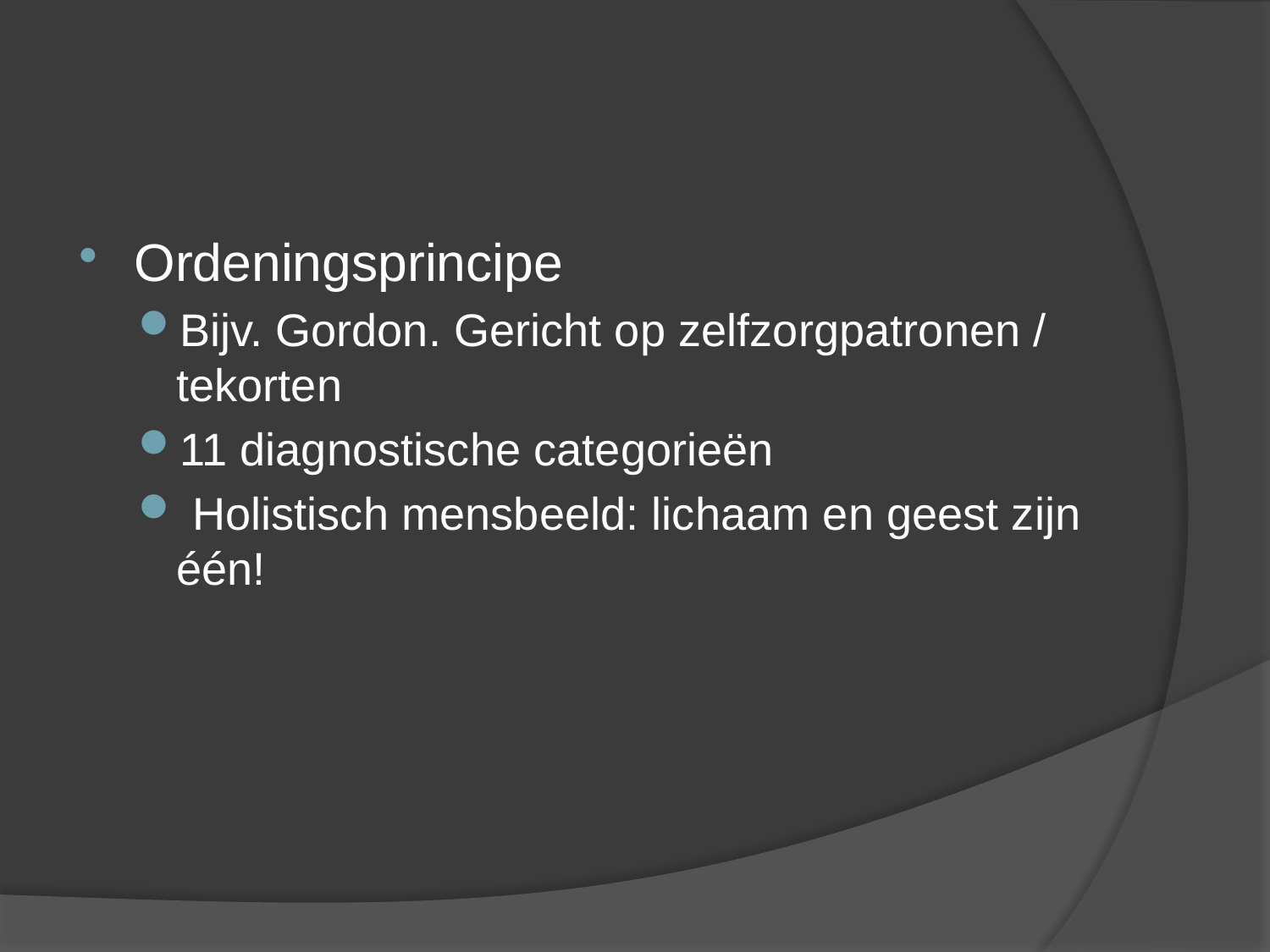

#
Ordeningsprincipe
Bijv. Gordon. Gericht op zelfzorgpatronen / tekorten
11 diagnostische categorieën
 Holistisch mensbeeld: lichaam en geest zijn één!